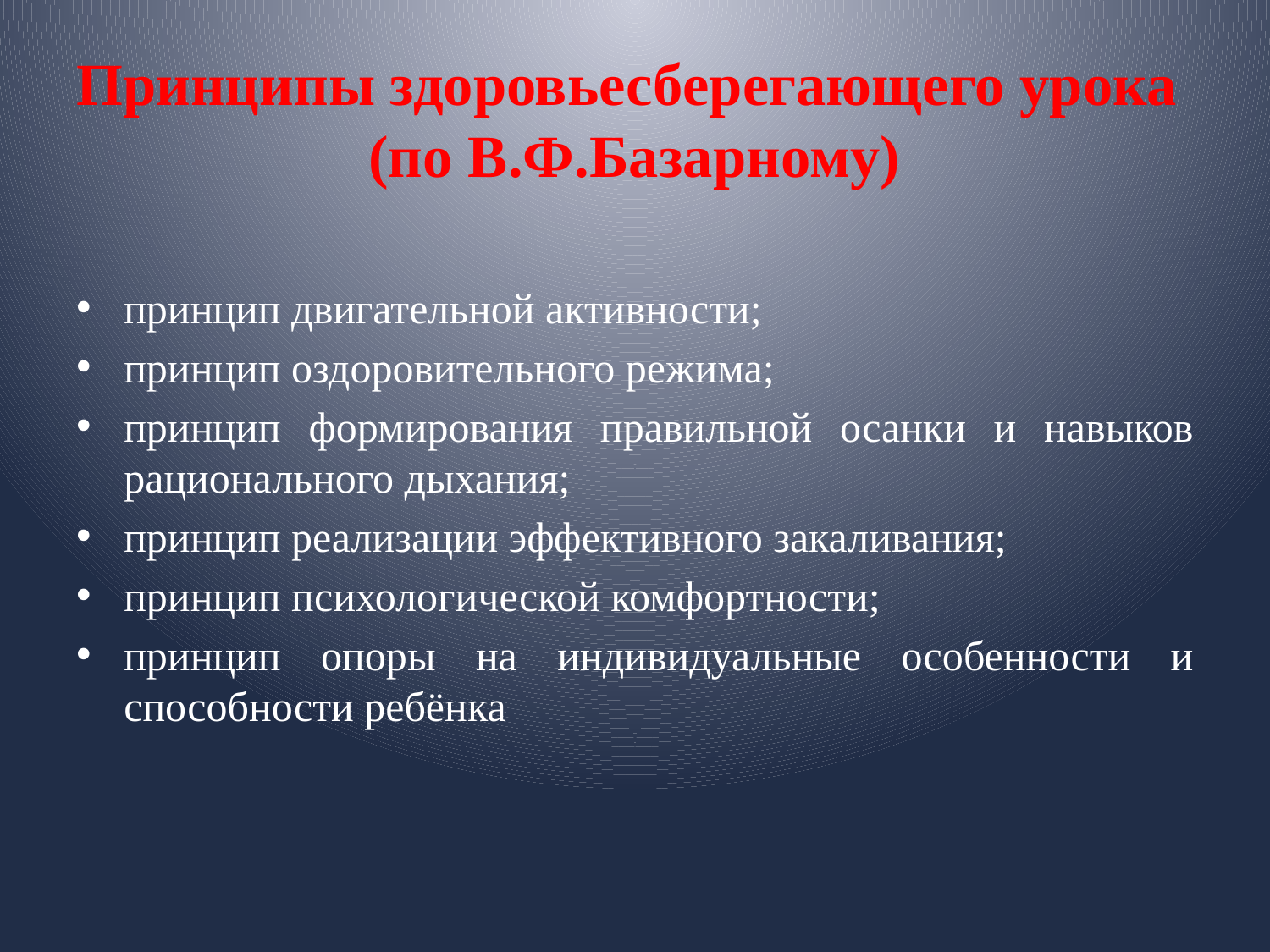

# Принципы здоровьесберегающего урока  (по В.Ф.Базарному)

принцип двигательной активности;
принцип оздоровительного режима;
принцип формирования правильной осанки и навыков рационального дыхания;
принцип реализации эффективного закаливания;
принцип психологической комфортности;
принцип опоры на индивидуальные особенности и способности ребёнка